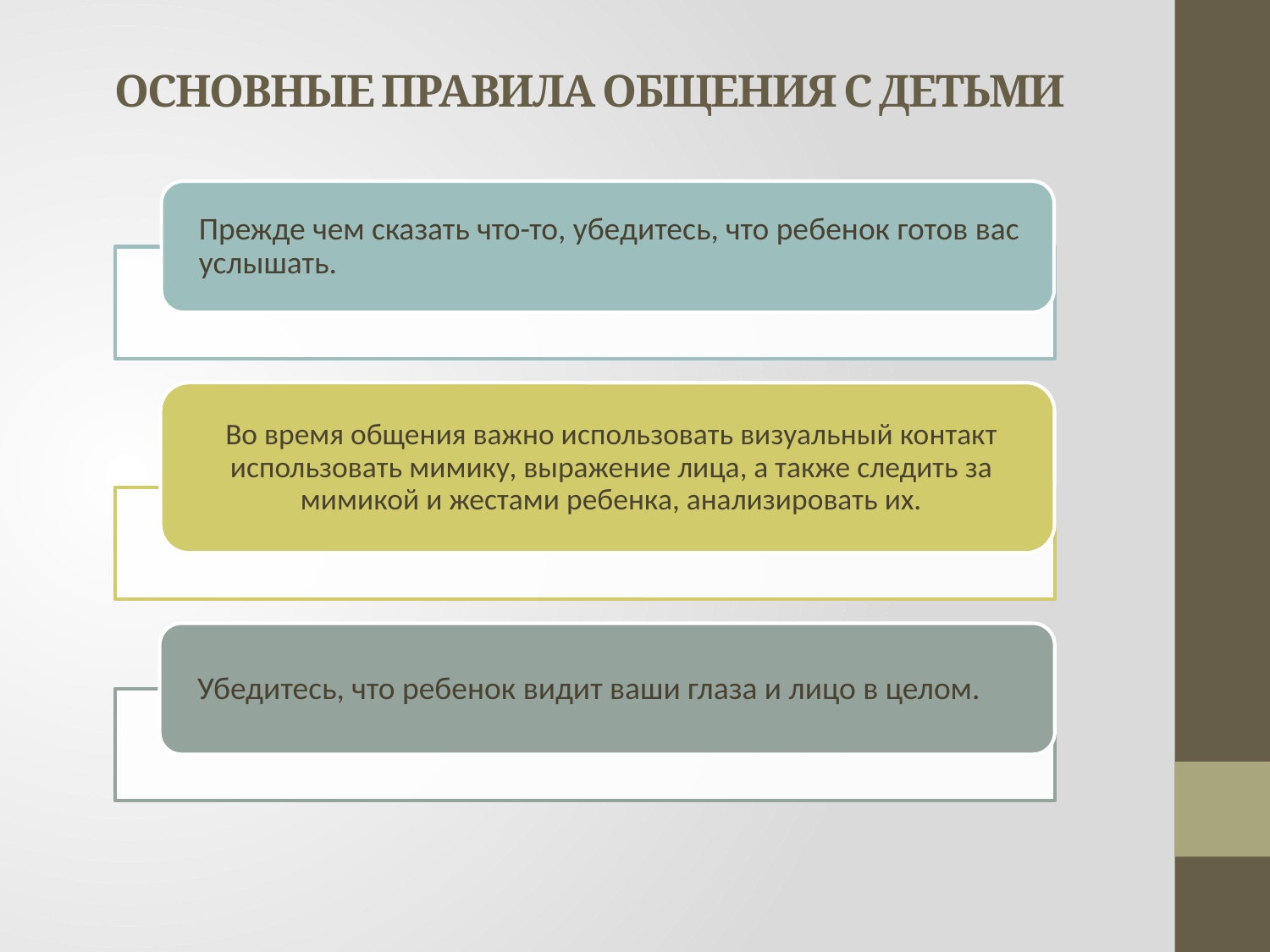

# ОСНОВНЫЕ ПРАВИЛА ОБЩЕНИЯ С ДЕТЬМИ
Прежде чем сказать что-то, убедитесь, что ребенок готов вас услышать.
Во время общения важно использовать визуальный контакт использовать мимику, выражение лица, а также следить за мимикой и жестами ребенка, анализировать их.
Убедитесь, что ребенок видит ваши глаза и лицо в целом.